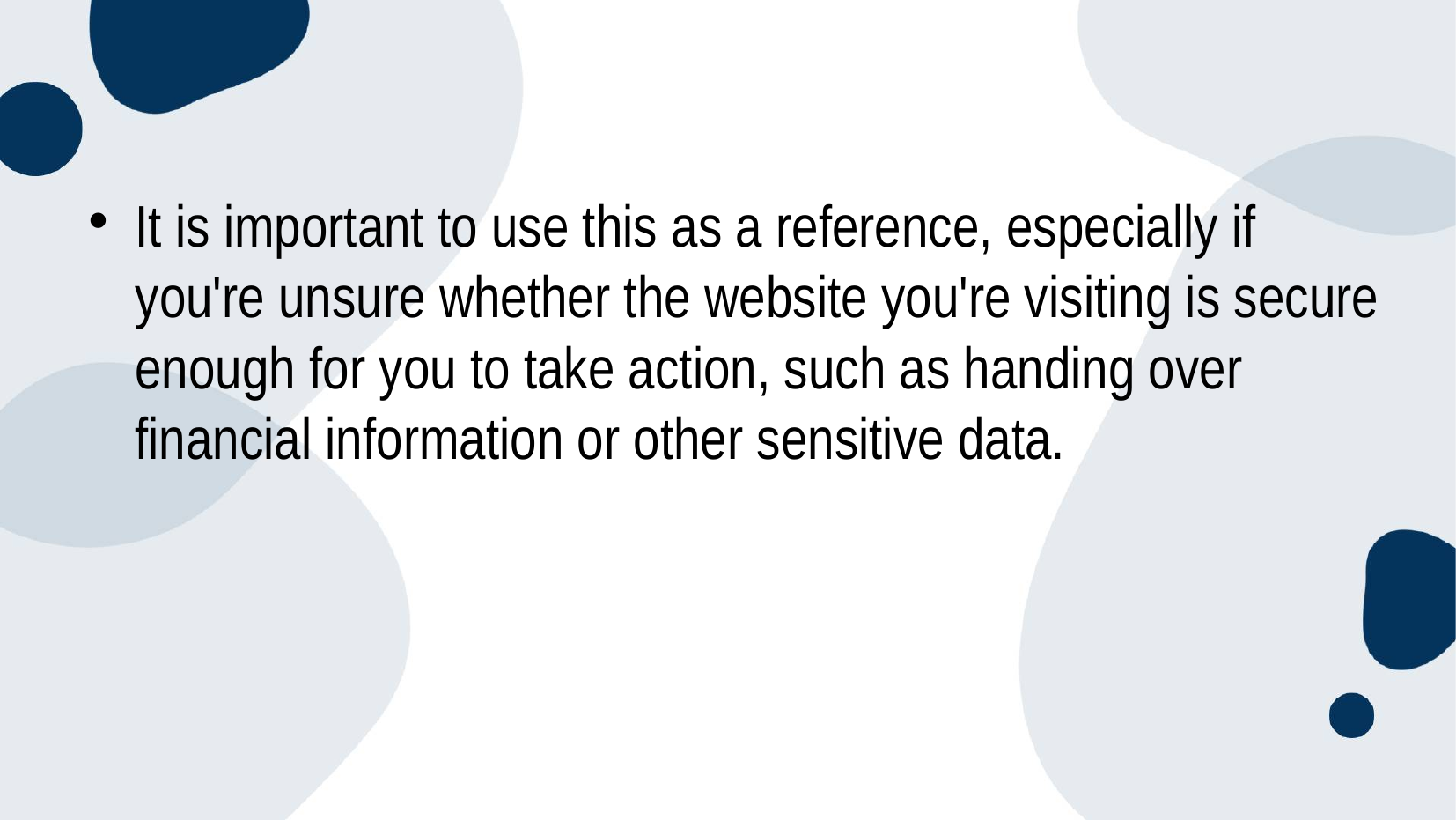

#
It is important to use this as a reference, especially if you're unsure whether the website you're visiting is secure enough for you to take action, such as handing over financial information or other sensitive data.